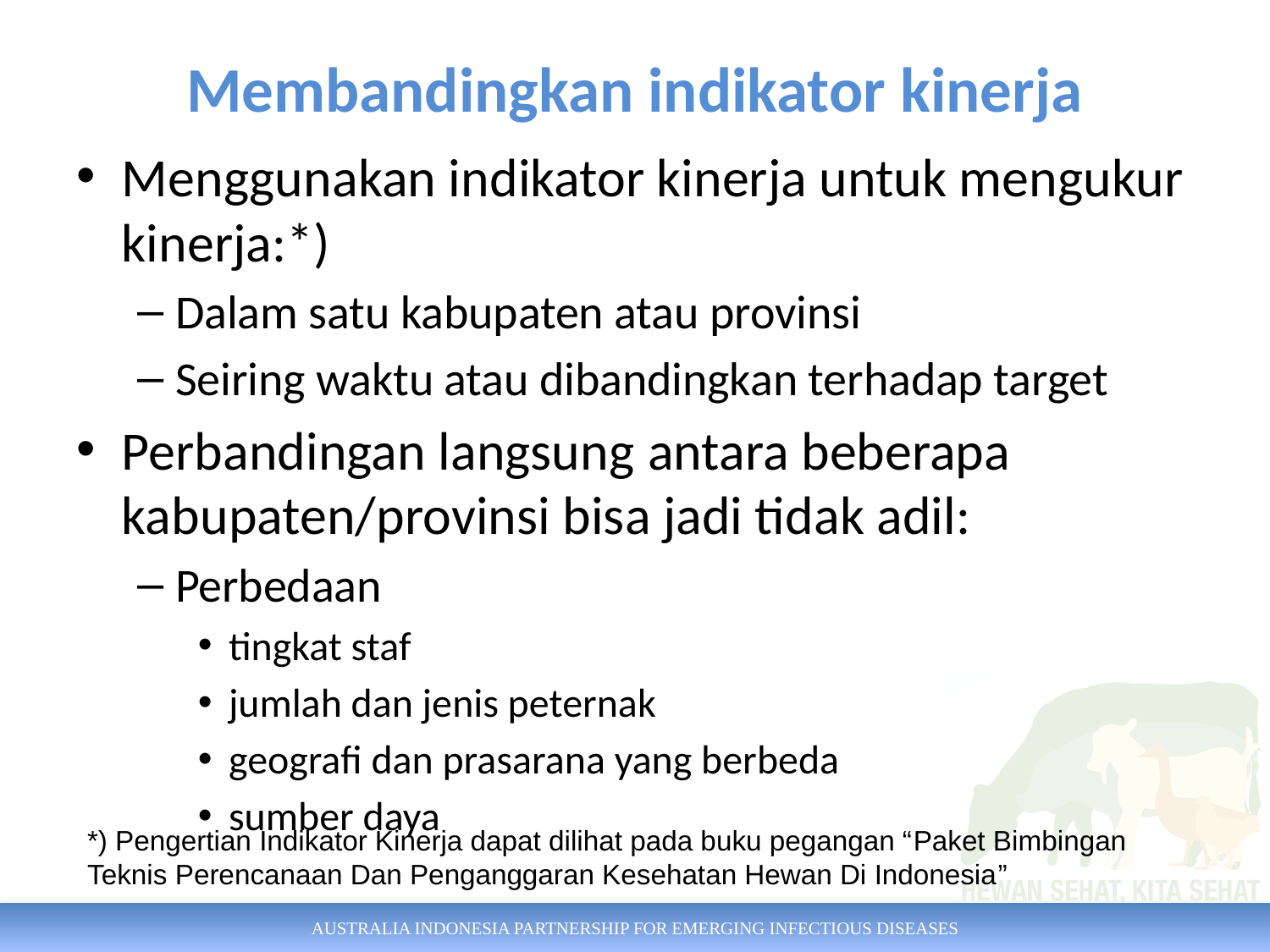

# Membandingkan indikator kinerja
Menggunakan indikator kinerja untuk mengukur kinerja:*)
Dalam satu kabupaten atau provinsi
Seiring waktu atau dibandingkan terhadap target
Perbandingan langsung antara beberapa kabupaten/provinsi bisa jadi tidak adil:
Perbedaan
tingkat staf
jumlah dan jenis peternak
geografi dan prasarana yang berbeda
sumber daya

*) Pengertian Indikator Kinerja dapat dilihat pada buku pegangan “Paket Bimbingan Teknis Perencanaan Dan Penganggaran Kesehatan Hewan Di Indonesia”